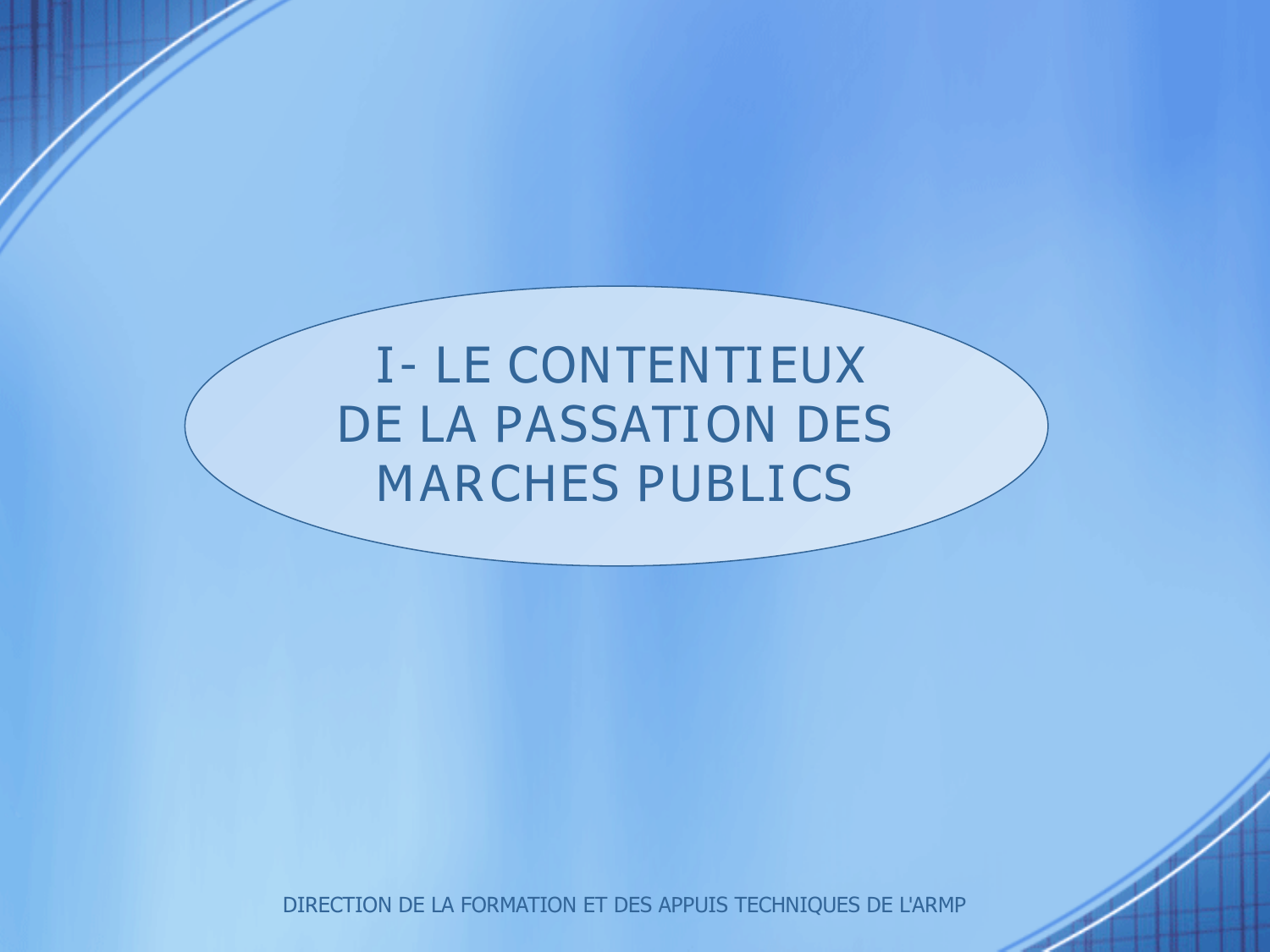

I- LE CONTENTIEUX DE LA PASSATION DES MARCHES PUBLICS

DIRECTION DE LA FORMATION ET DES APPUIS TECHNIQUES DE L'ARMP